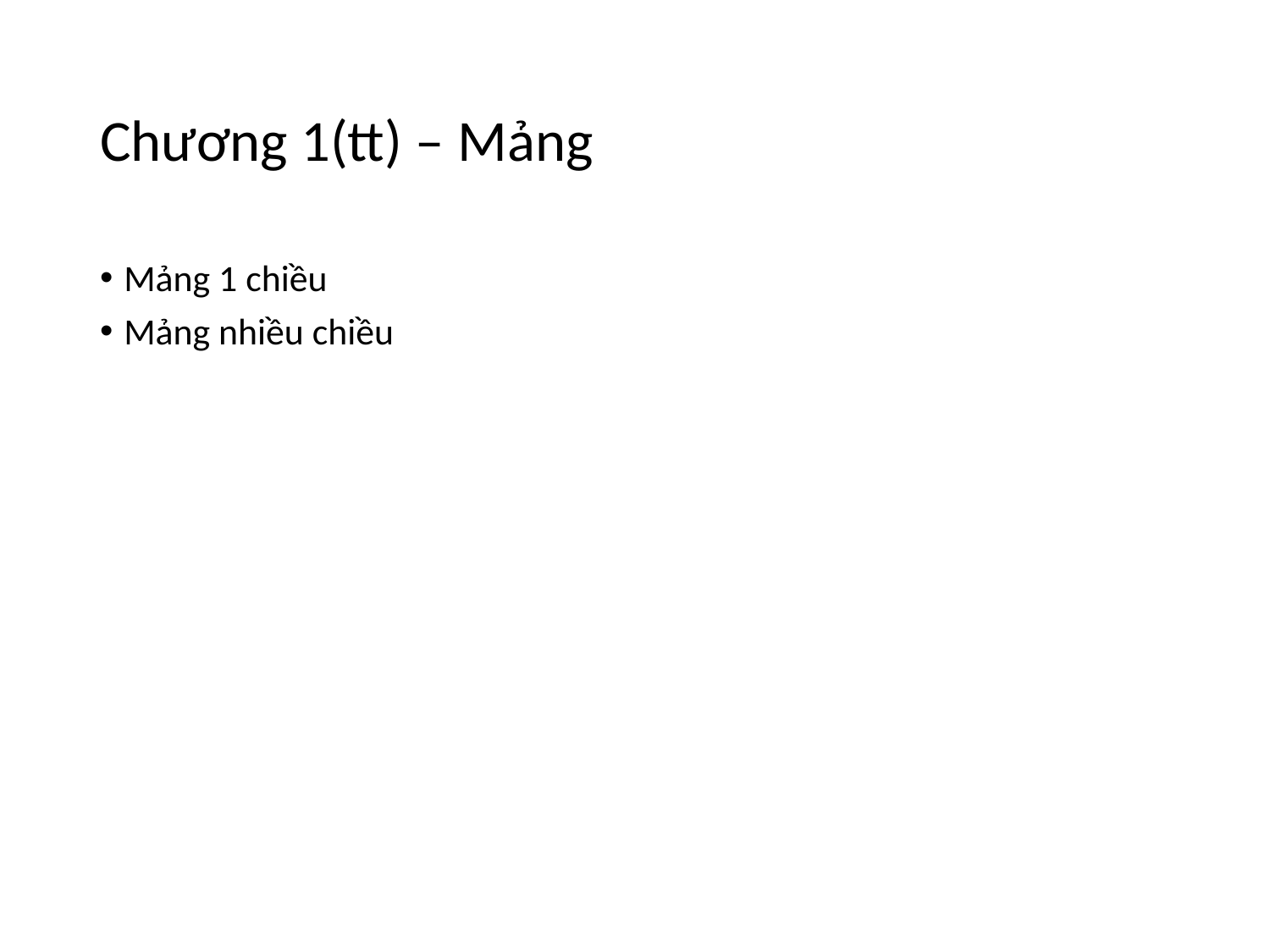

# Chương 1(tt) – Mảng
Mảng 1 chiều
Mảng nhiều chiều